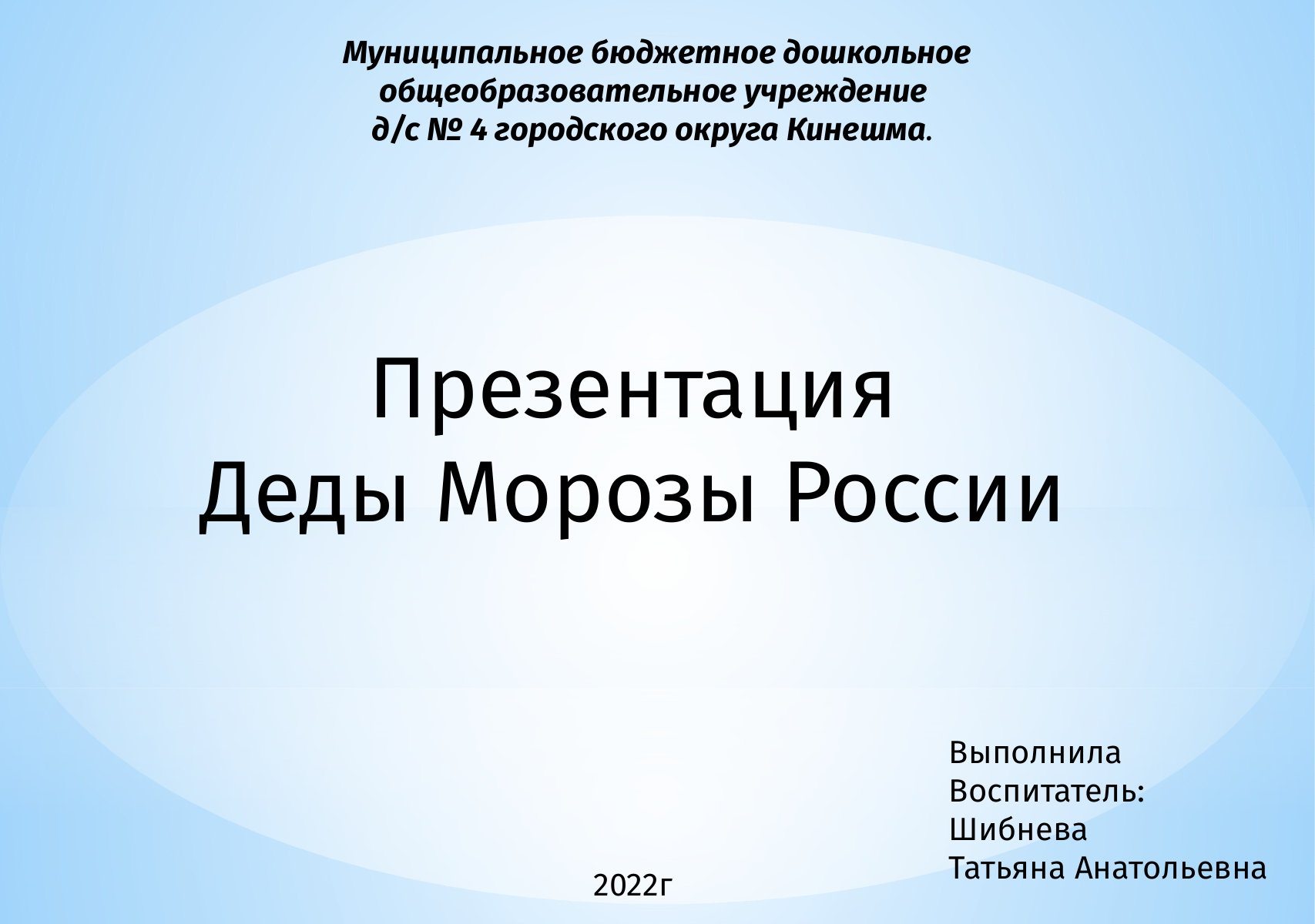

Муниципальное бюджетное дошкольное
общеобразовательное учреждение
д/с № 4 городского округа Кинешма.

Презентация
Деды Морозы России
Выполнила
Воспитатель:
Шибнева
Татьяна Анатольевна
2022г